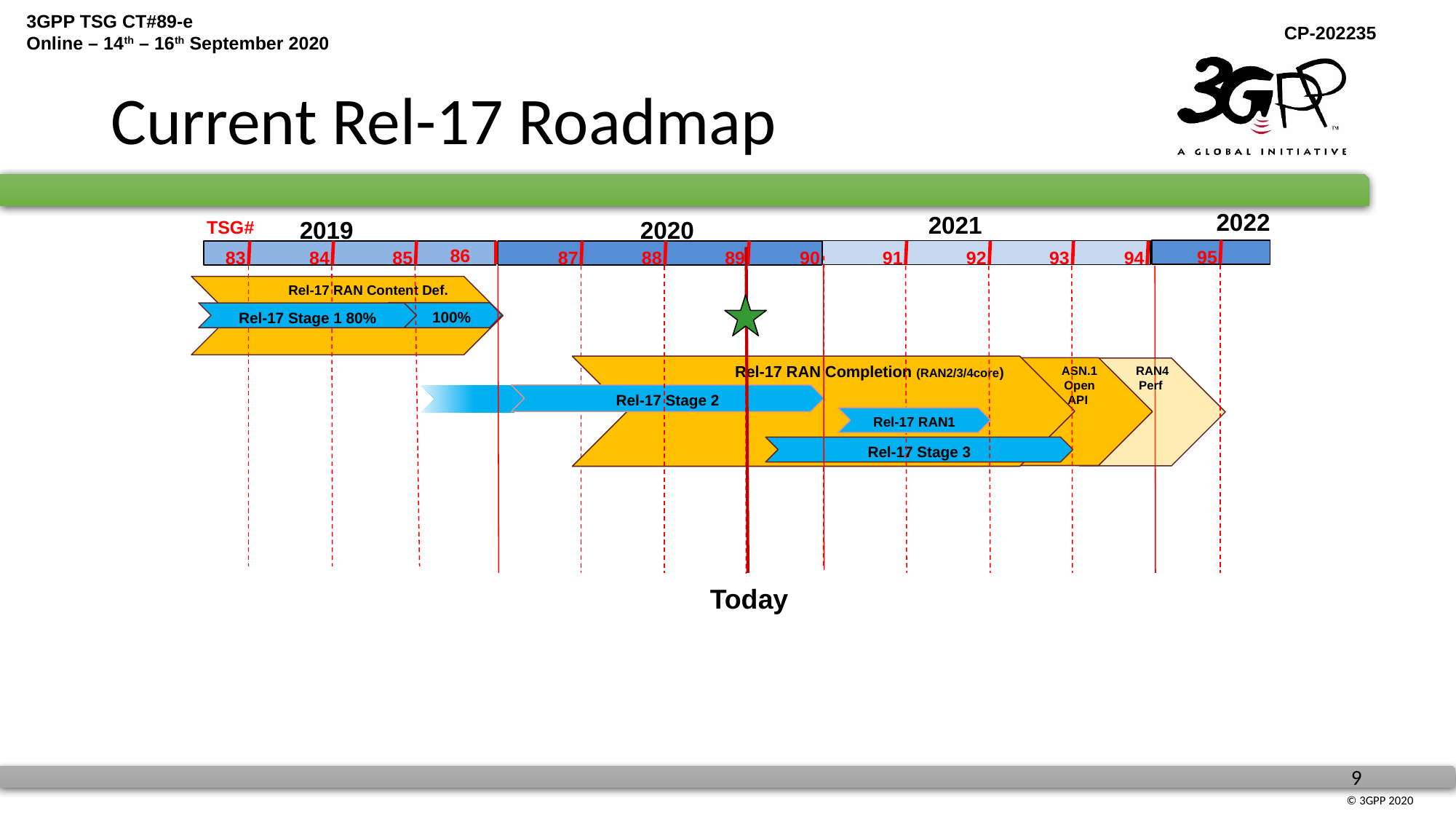

# Current Rel-17 Roadmap
2022
2021
2019
2020
TSG#
86
95

91
92
93
94

83
84
85

87
88
89
90
           Rel-17 RAN Content Def.

   100%
Rel-17 Stage 1 80%
                        Rel-17 RAN Completion (RAN2/3/4core)
ASN.1
OpenAPI
RAN4 Perf

Rel-17 Stage 2
Rel-17 RAN1

Rel-17 Stage 3
Today